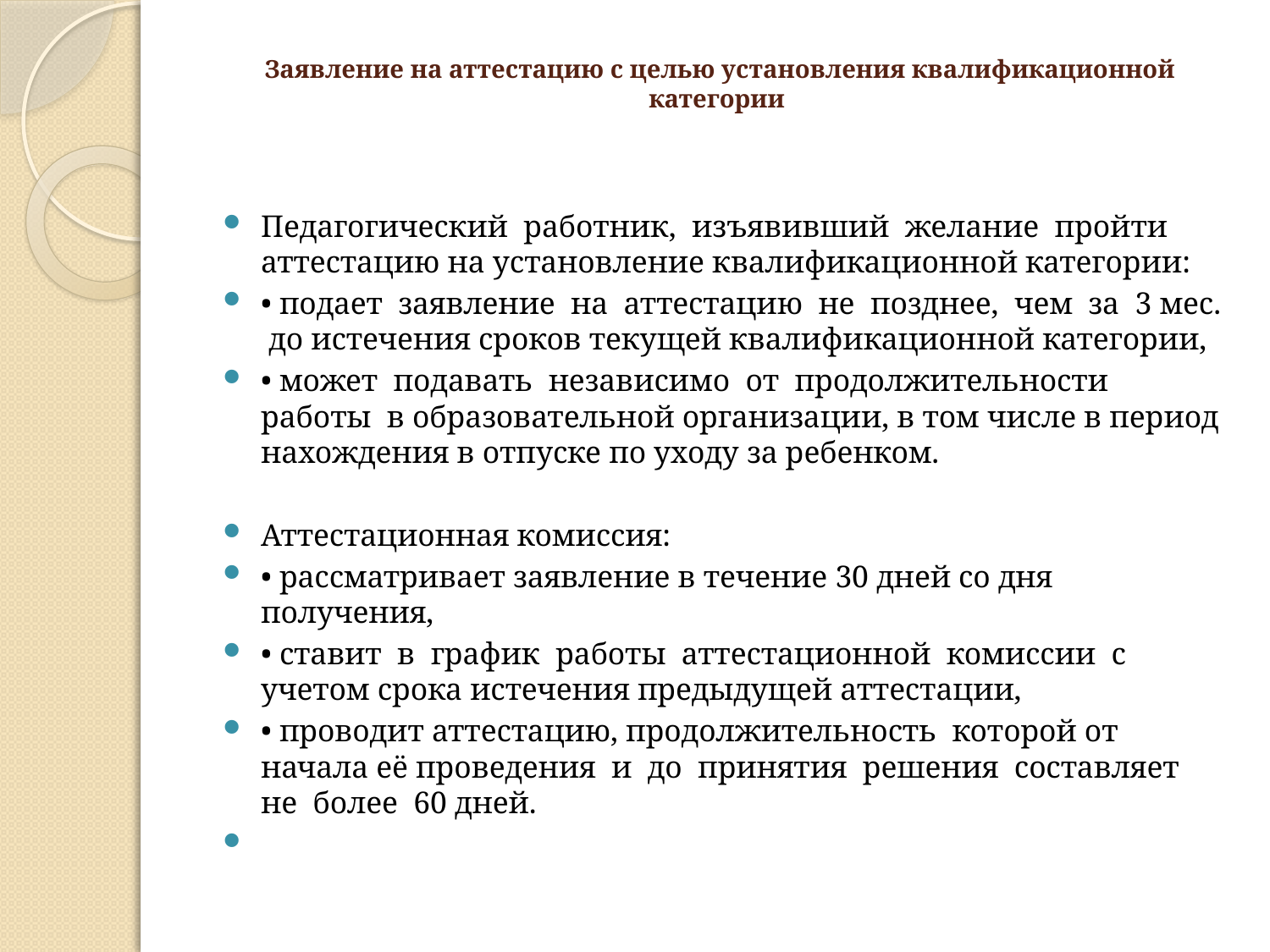

# Заявление на аттестацию с целью установления квалификационной категории
Педагогический  работник,  изъявивший  желание  пройти аттестацию на установление квалификационной категории:
• подает  заявление  на  аттестацию  не  позднее,  чем  за  3 мес.  до истечения сроков текущей квалификационной категории,
• может  подавать  независимо  от  продолжительности  работы  в образовательной организации, в том числе в период нахождения в отпуске по уходу за ребенком.

Аттестационная комиссия:
• рассматривает заявление в течение 30 дней со дня получения,
• ставит  в  график  работы  аттестационной  комиссии  с  учетом срока истечения предыдущей аттестации,
• проводит аттестацию, продолжительность  которой от начала её проведения  и  до  принятия  решения  составляет  не  более  60 дней.